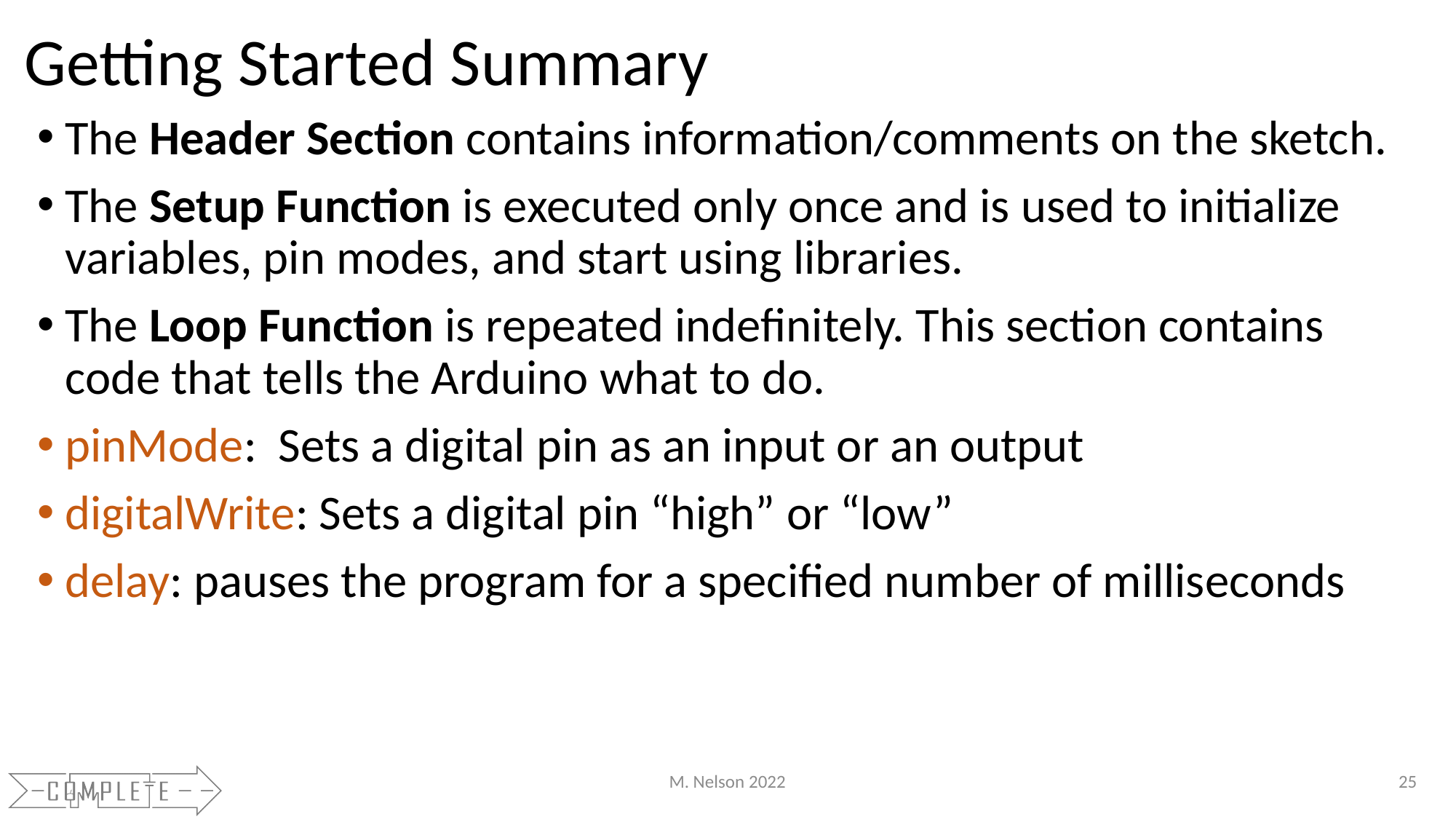

# Getting Started Summary
The Header Section contains information/comments on the sketch.
The Setup Function is executed only once and is used to initialize variables, pin modes, and start using libraries.
The Loop Function is repeated indefinitely. This section contains code that tells the Arduino what to do.
pinMode:  Sets a digital pin as an input or an output
digitalWrite: Sets a digital pin “high” or “low”
delay: pauses the program for a specified number of milliseconds

M. Nelson 2022
25